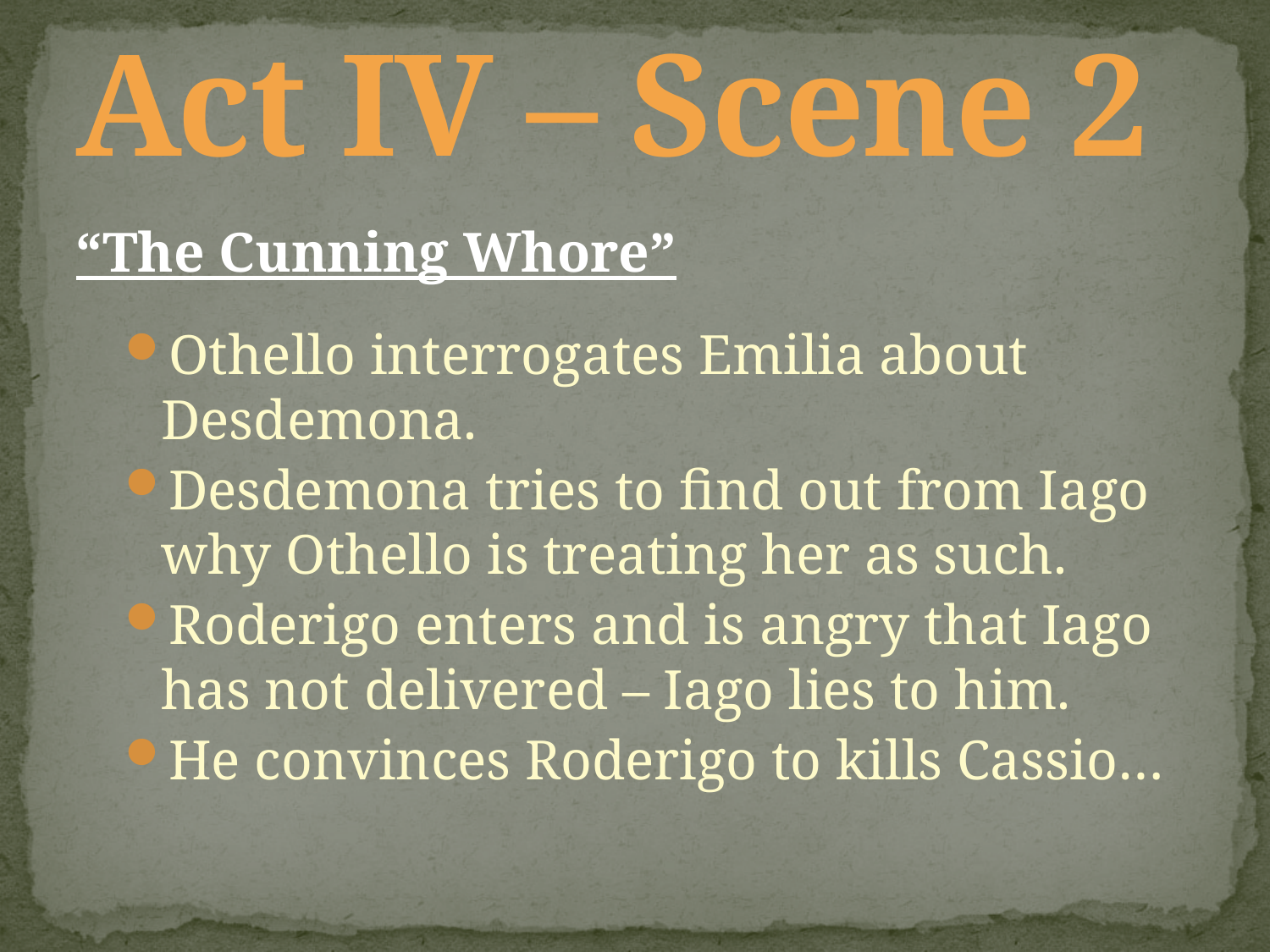

# Act IV – Scene 2
“The Cunning Whore”

Othello interrogates Emilia about Desdemona.
Desdemona tries to find out from Iago why Othello is treating her as such.
Roderigo enters and is angry that Iago has not delivered – Iago lies to him.
He convinces Roderigo to kills Cassio…